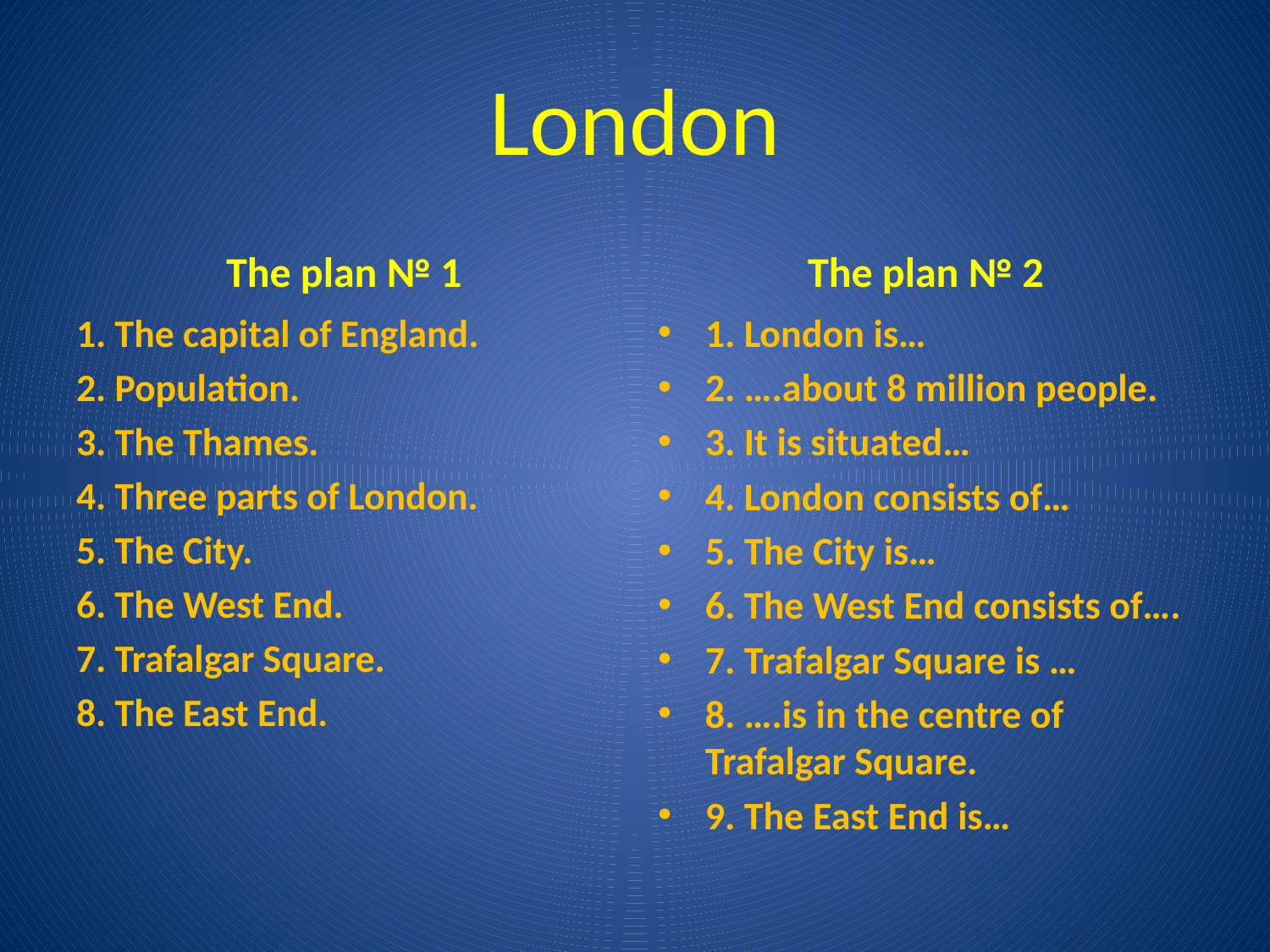

# London
The plan № 1
The plan № 2
1. The capital of England.
2. Population.
3. The Thames.
4. Three parts of London.
5. The City.
6. The West End.
7. Trafalgar Square.
8. The East End.

1. London is…
2. ….about 8 million people.
3. It is situated…
4. London consists of…
5. The City is…
6. The West End consists of….
7. Trafalgar Square is …
8. ….is in the centre of Trafalgar Square.
9. The East End is…